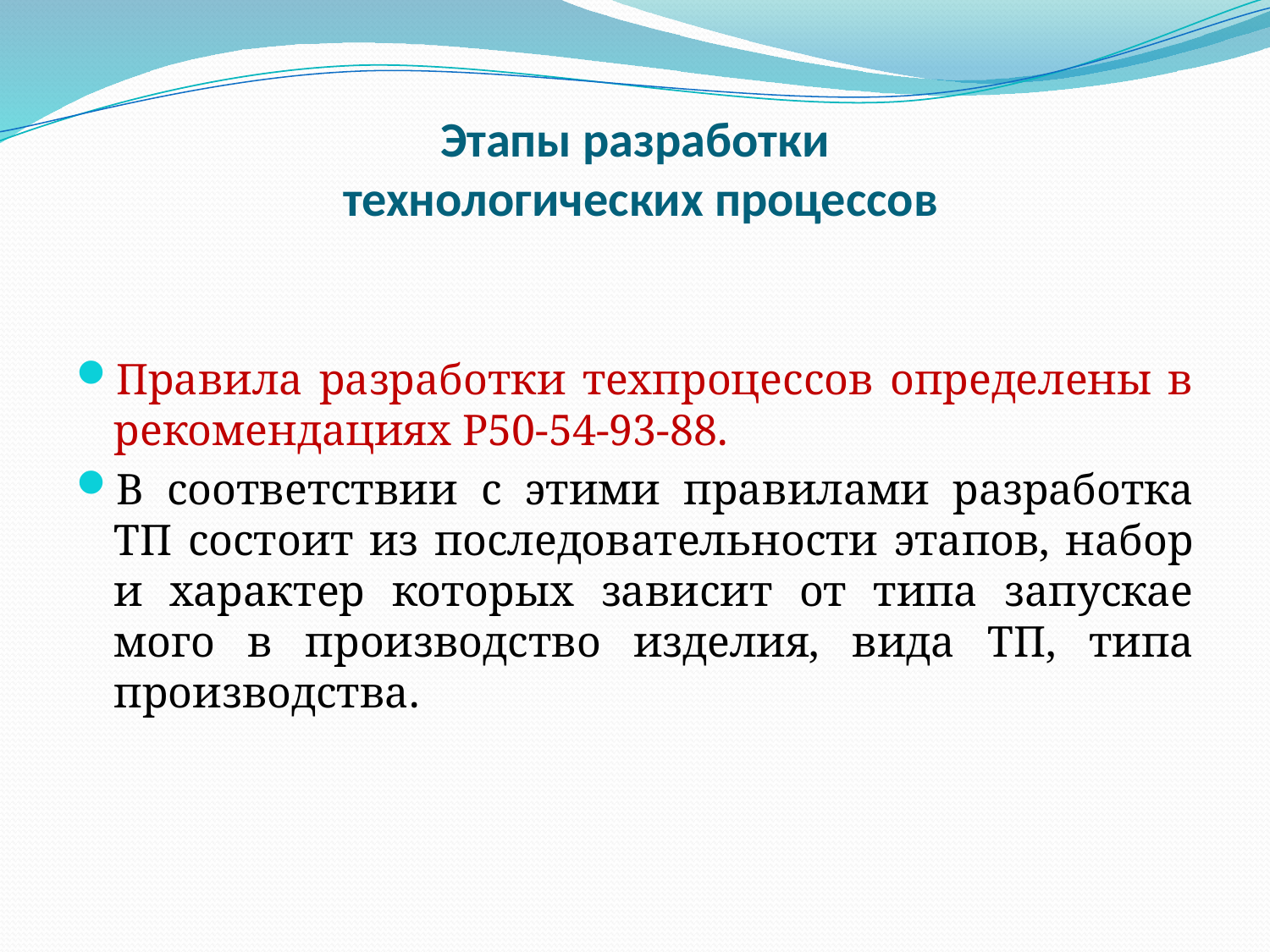

# Этапы разработки технологических процессов
Правила разработки техпроцессов определены в рекомендациях Р50-54-93-88.
В соответствии с этими правилами разработка ТП состоит из последовательности этапов, набор и характер которых зависит от типа запускае­мого в производство изделия, вида ТП, типа производства.